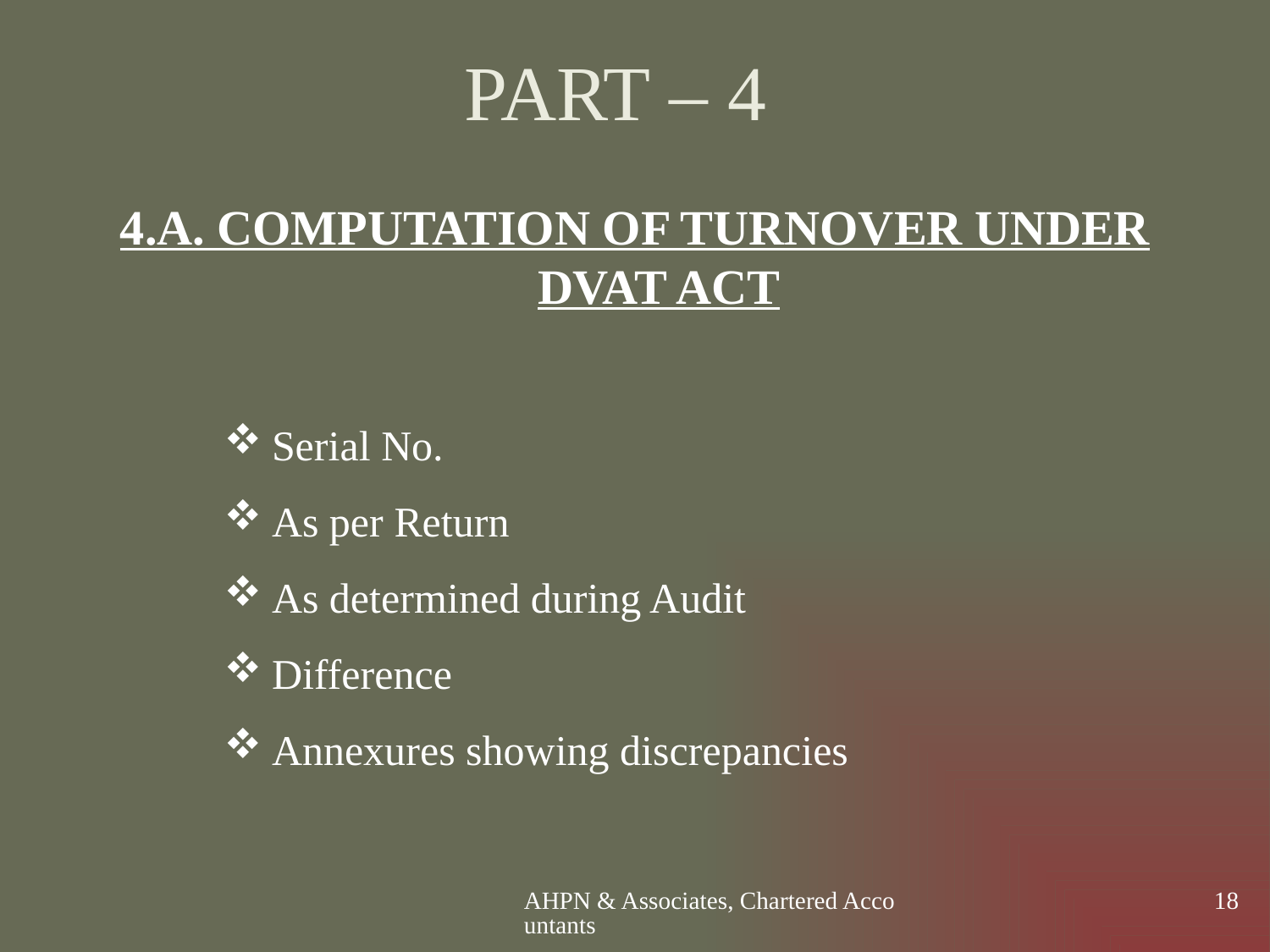

# PART – 4
4.A. COMPUTATION OF TURNOVER UNDER DVAT ACT
Serial No.
As per Return
As determined during Audit
Difference
Annexures showing discrepancies
AHPN & Associates, Chartered Accountants
18